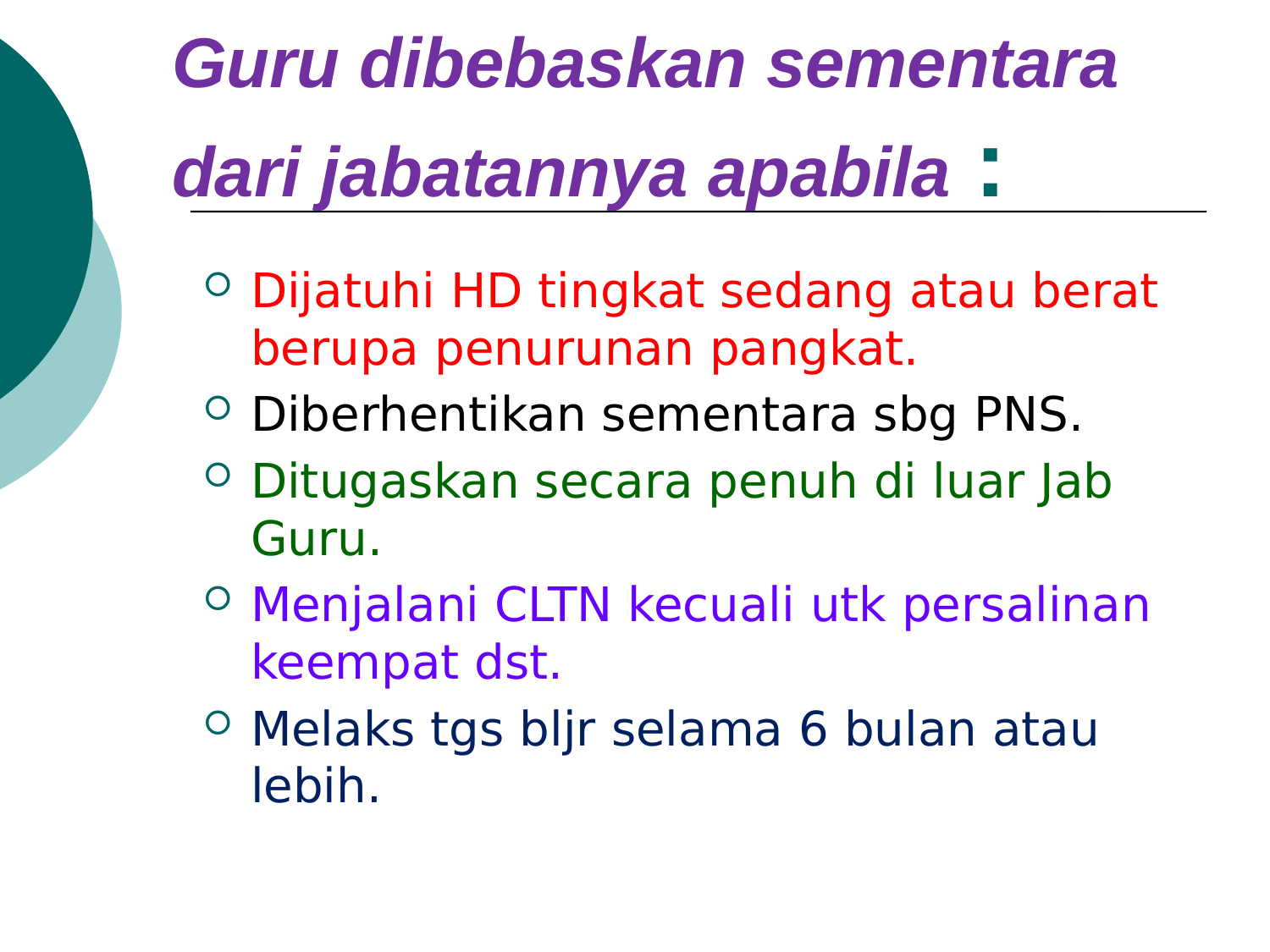

Dijatuhi HD tingkat sedang atau berat berupa penurunan pangkat.
Diberhentikan sementara sbg PNS.
Ditugaskan secara penuh di luar Jab Guru.
Menjalani CLTN kecuali utk persalinan keempat dst.
Melaks tgs bljr selama 6 bulan atau lebih.
Guru dibebaskan sementara dari jabatannya apabila :